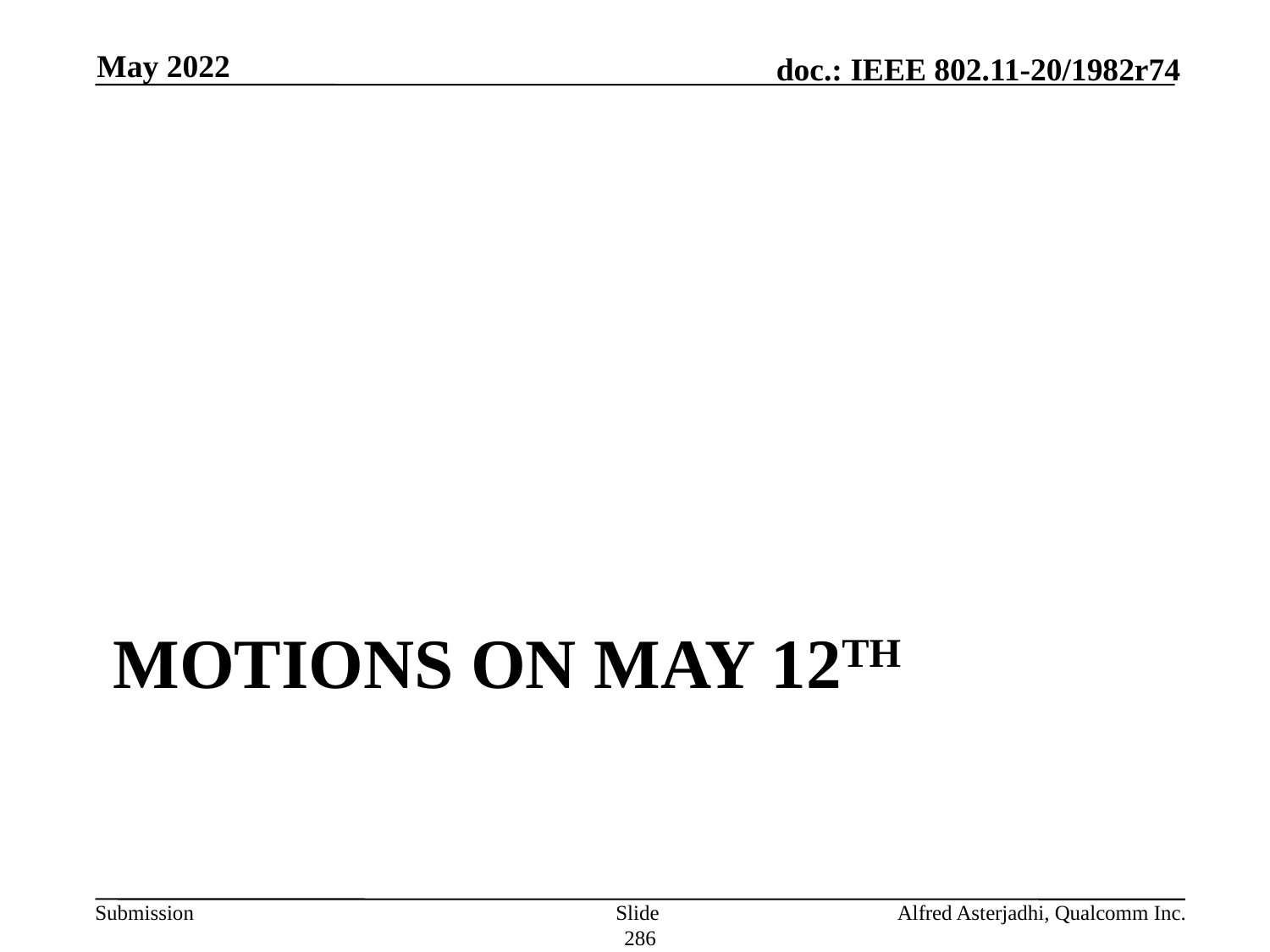

May 2022

# Motions on May 12th
Slide 286
Alfred Asterjadhi, Qualcomm Inc.